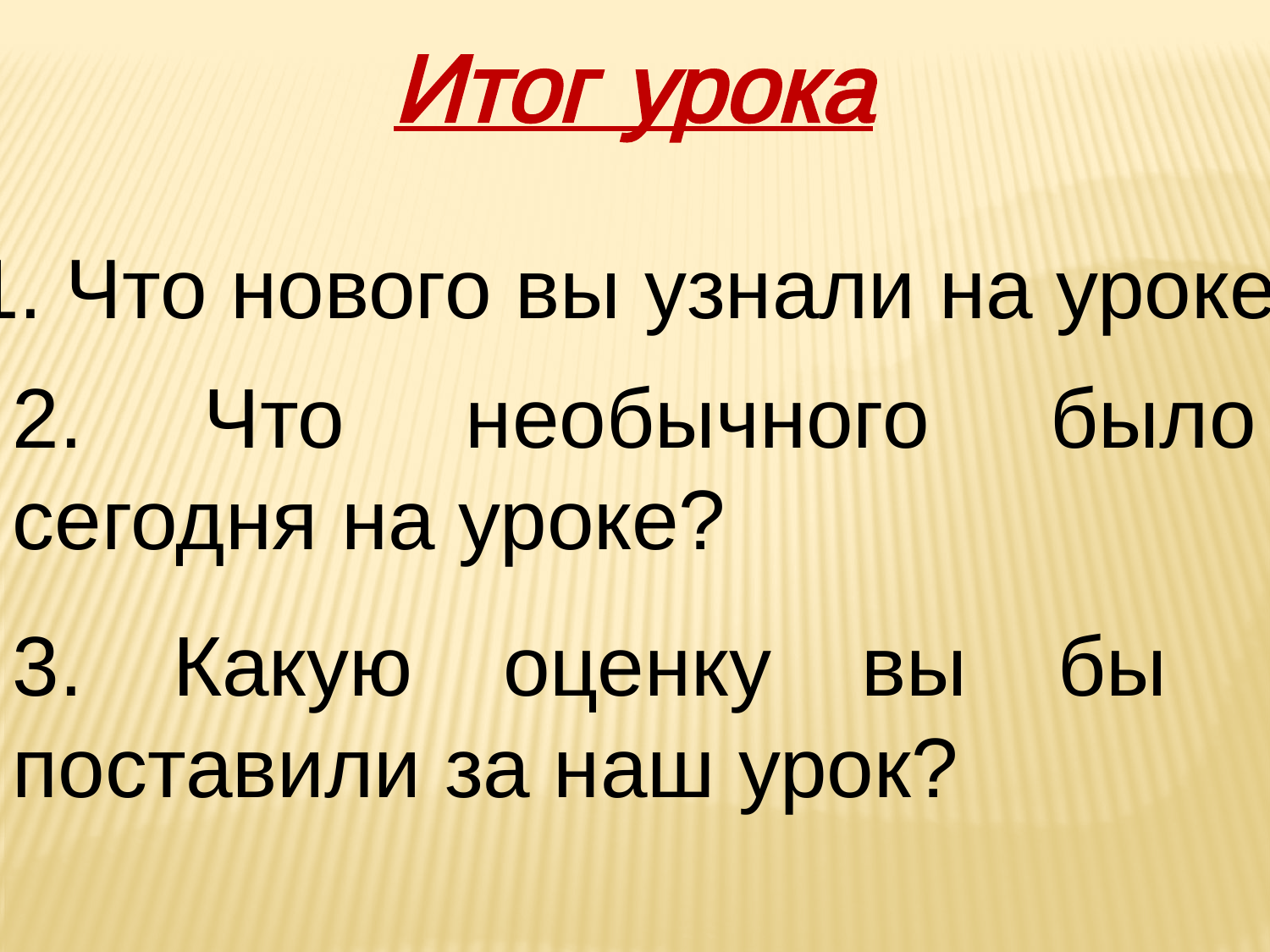

Итог урока
1. Что нового вы узнали на уроке?
2. Что необычного было сегодня на уроке?
3. Какую оценку вы бы поставили за наш урок?